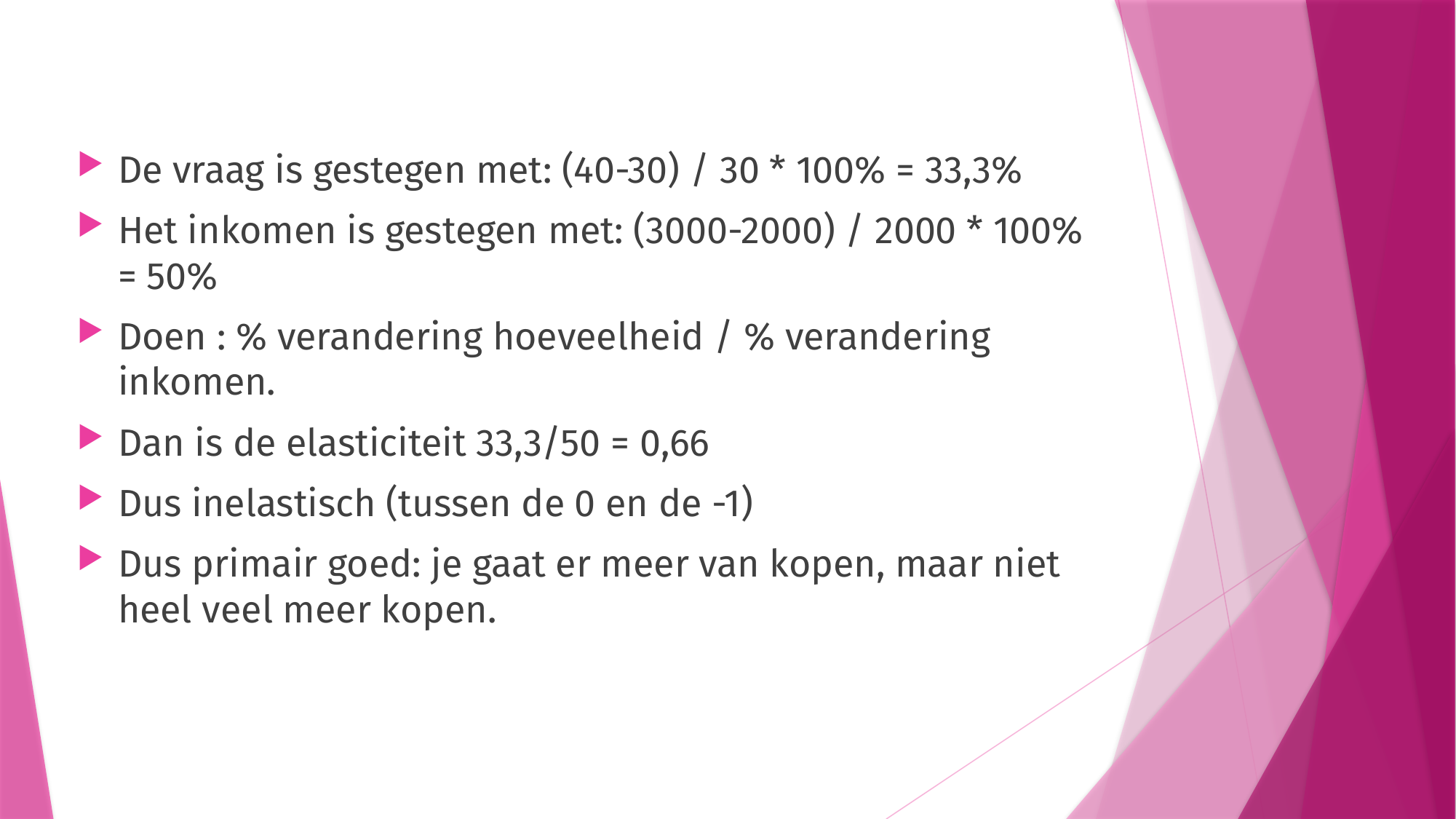

De vraag is gestegen met: (40-30) / 30 * 100% = 33,3%
Het inkomen is gestegen met: (3000-2000) / 2000 * 100% = 50%
Doen : % verandering hoeveelheid / % verandering inkomen.
Dan is de elasticiteit 33,3/50 = 0,66
Dus inelastisch (tussen de 0 en de -1)
Dus primair goed: je gaat er meer van kopen, maar niet heel veel meer kopen.